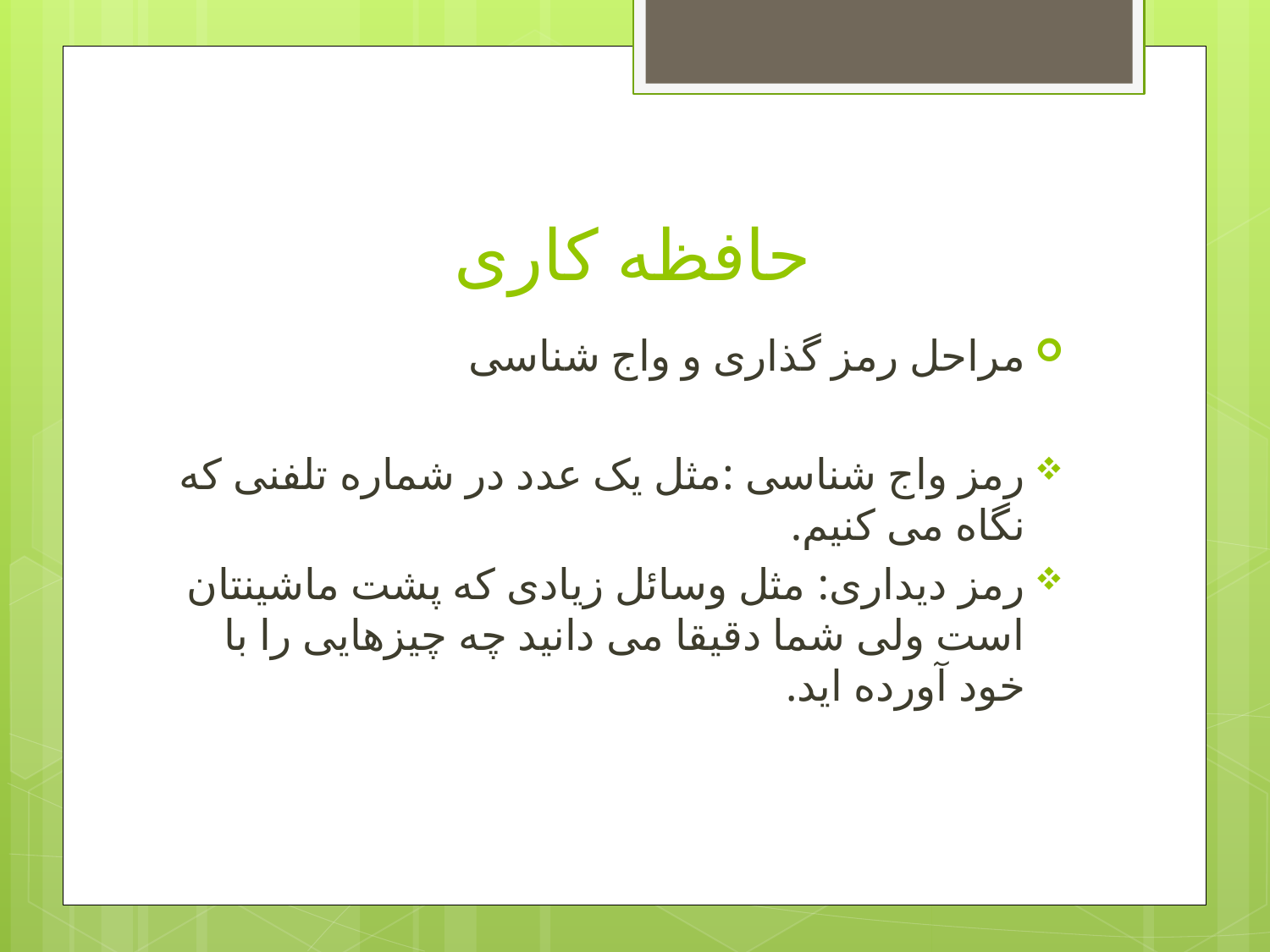

# حافظه کاری
مراحل رمز گذاری و واج شناسی

رمز واج شناسی :مثل یک عدد در شماره تلفنی که نگاه می کنیم.
رمز دیداری: مثل وسائل زیادی که پشت ماشینتان است ولی شما دقیقا می دانید چه چیزهایی را با خود آورده اید.